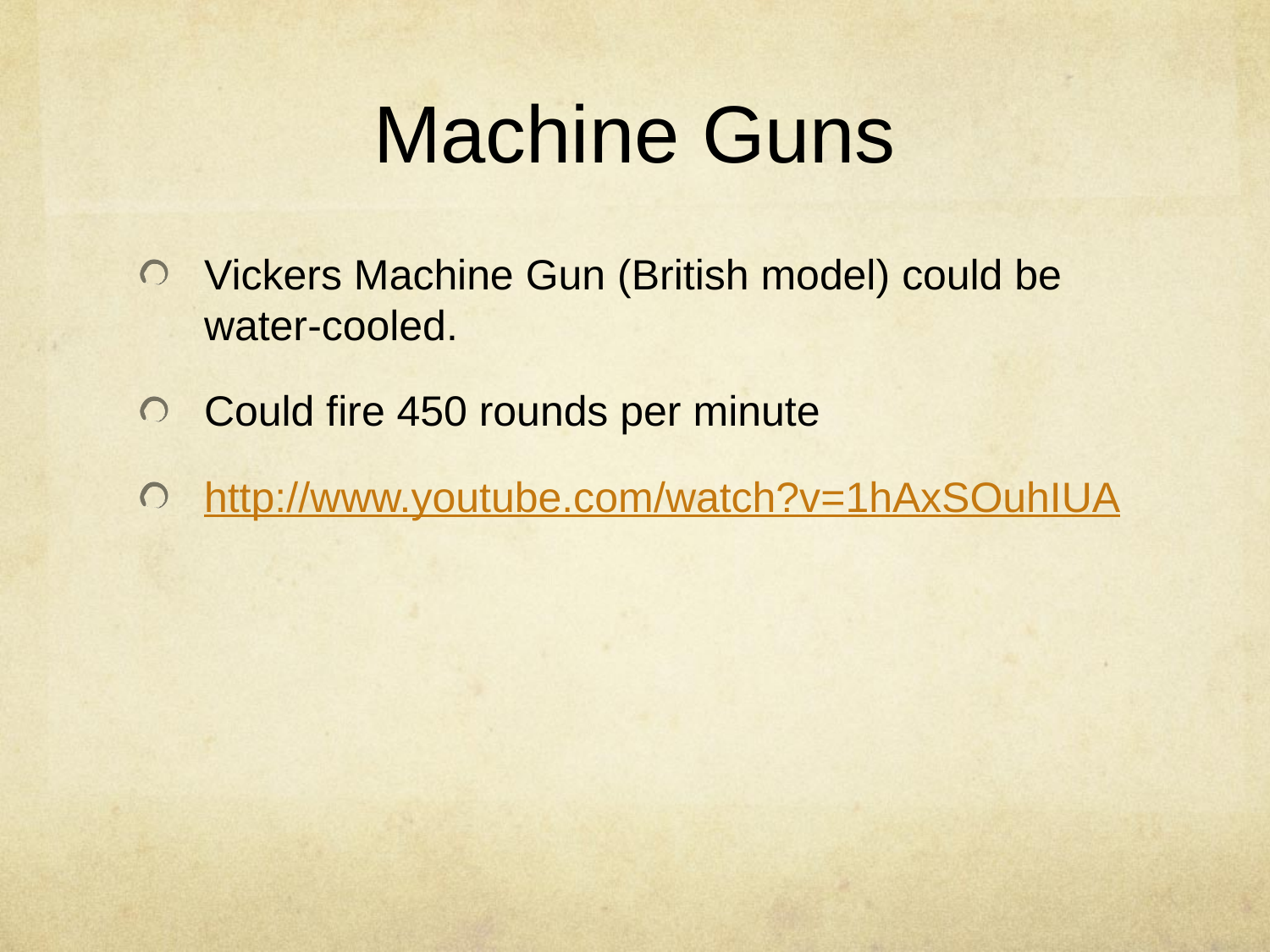

# Machine Guns
Vickers Machine Gun (British model) could be water-cooled.
Could fire 450 rounds per minute
http://www.youtube.com/watch?v=1hAxSOuhIUA